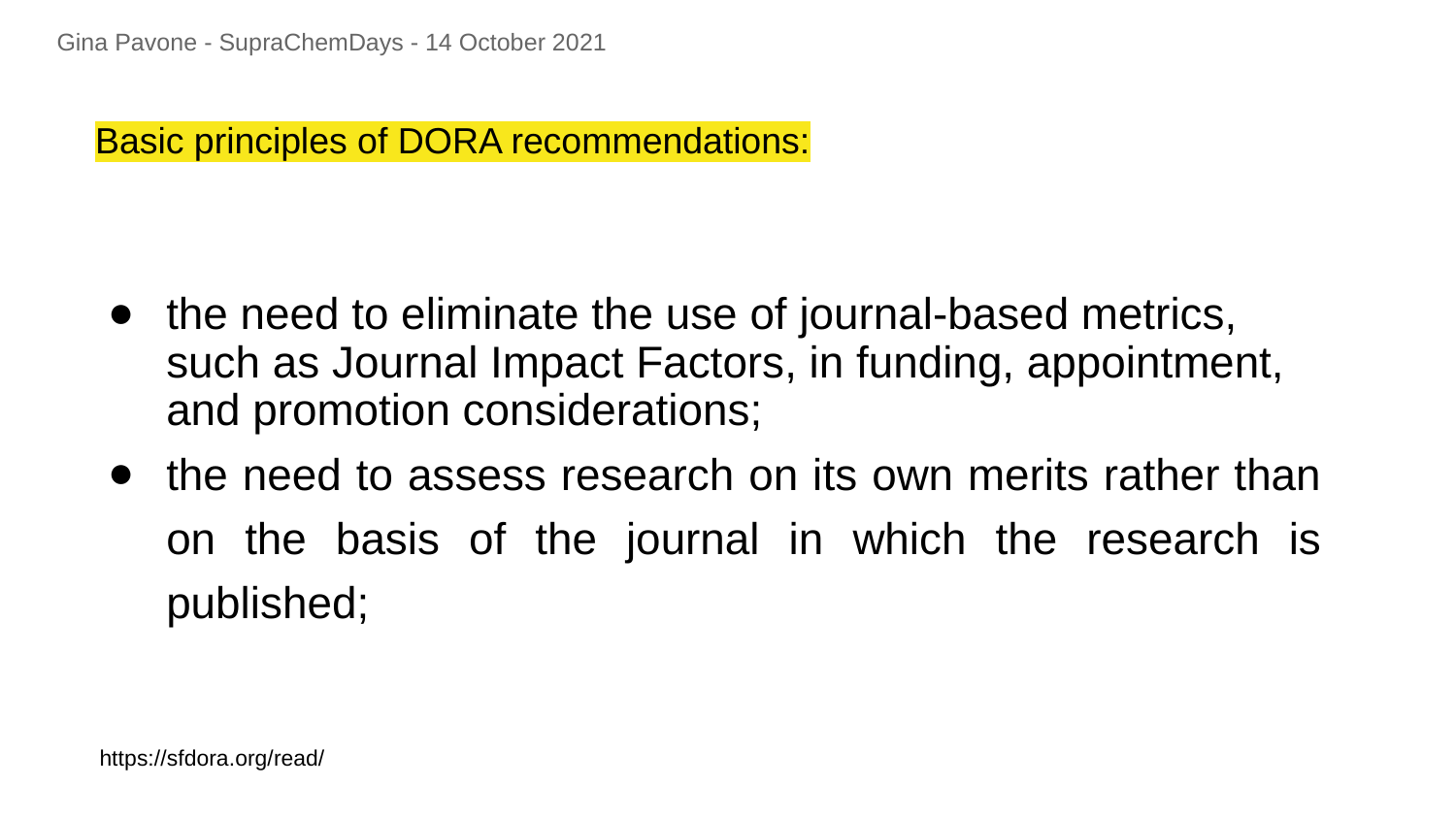

Basic principles of DORA recommendations:

the need to eliminate the use of journal-based metrics, such as Journal Impact Factors, in funding, appointment, and promotion considerations;
the need to assess research on its own merits rather than on the basis of the journal in which the research is published;

https://sfdora.org/read/